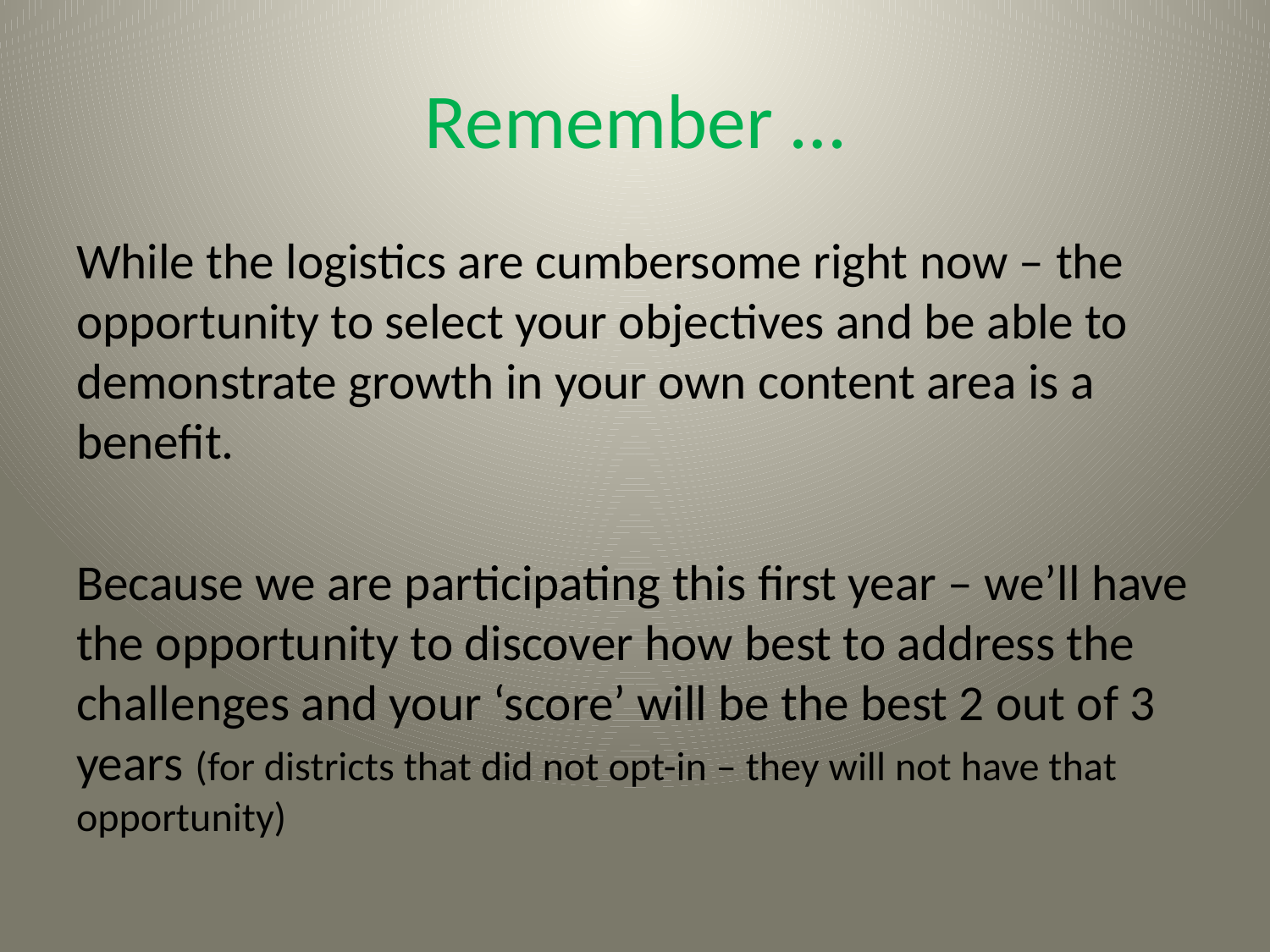

# Remember …
While the logistics are cumbersome right now – the opportunity to select your objectives and be able to demonstrate growth in your own content area is a benefit.

Because we are participating this first year – we’ll have the opportunity to discover how best to address the challenges and your ‘score’ will be the best 2 out of 3 years (for districts that did not opt-in – they will not have that opportunity)